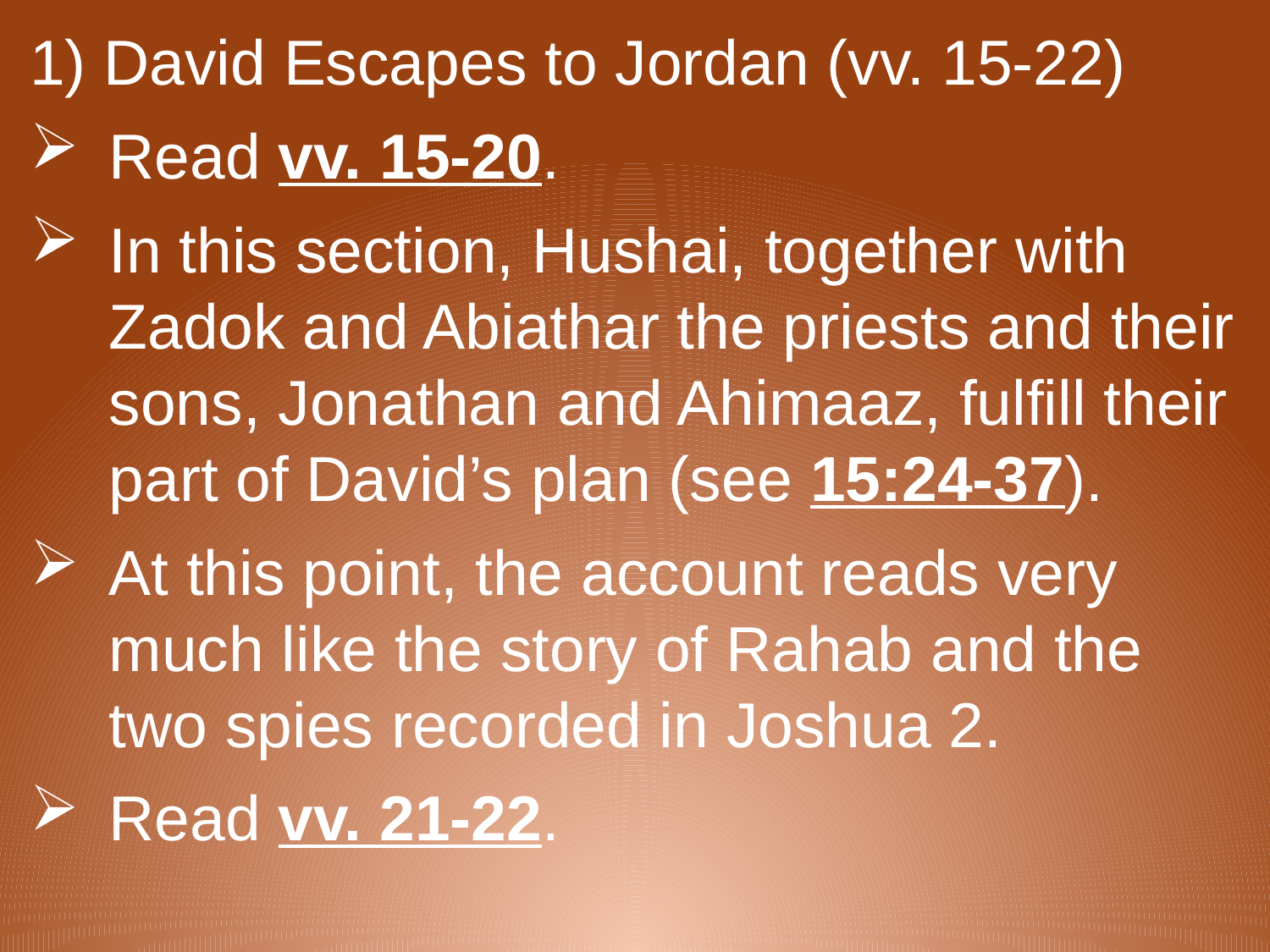

1) David Escapes to Jordan (vv. 15-22)
Read vv. 15-20.
In this section, Hushai, together with Zadok and Abiathar the priests and their sons, Jonathan and Ahimaaz, fulfill their part of David’s plan (see 15:24-37).
At this point, the account reads very much like the story of Rahab and the two spies recorded in Joshua 2.
Read vv. 21-22.